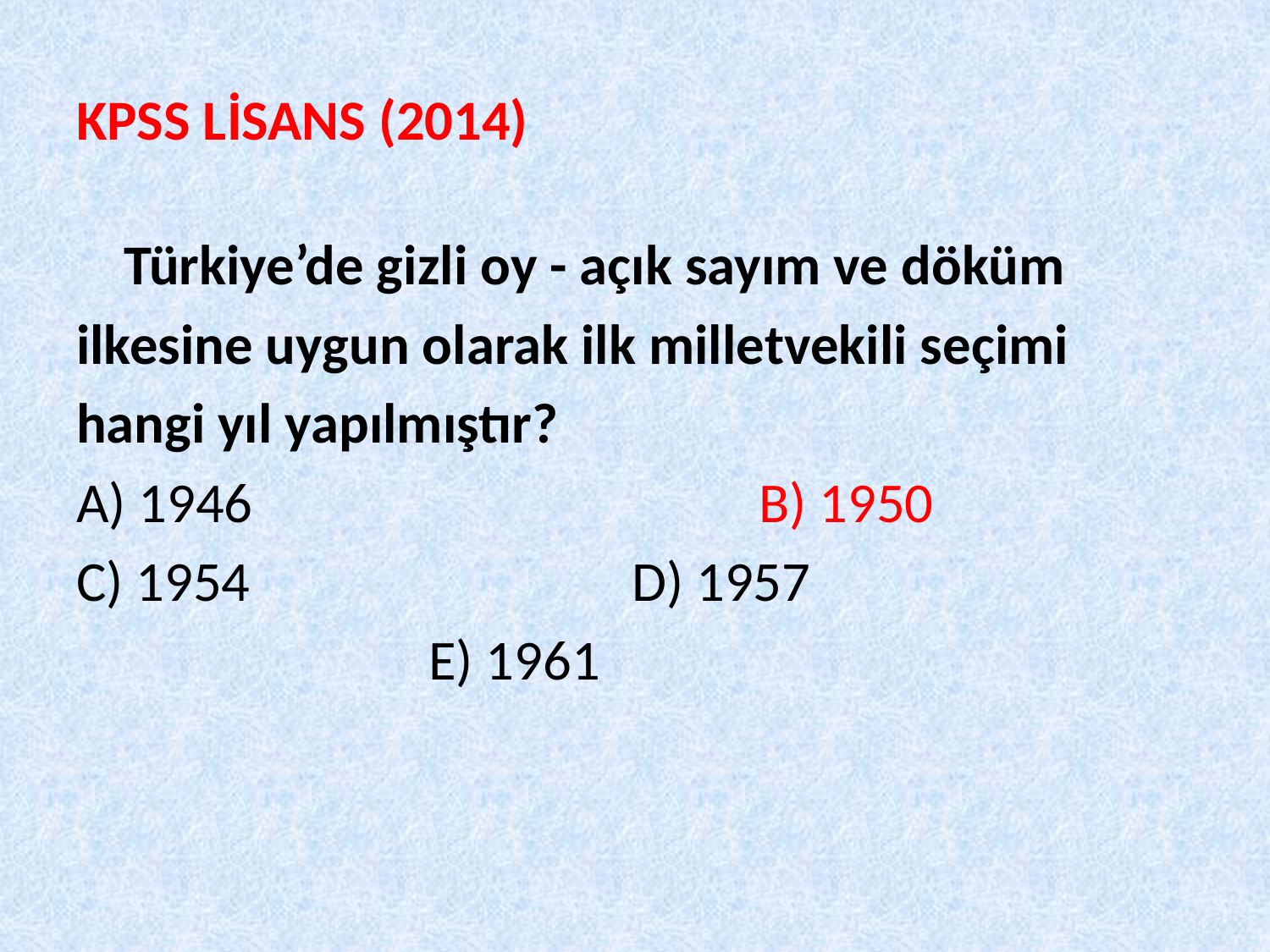

# KPSS LİSANS (2014)
	Türkiye’de gizli oy - açık sayım ve döküm
ilkesine uygun olarak ilk milletvekili seçimi
hangi yıl yapılmıştır?
A) 1946 				B) 1950
C) 1954				D) 1957
	    		    E) 1961